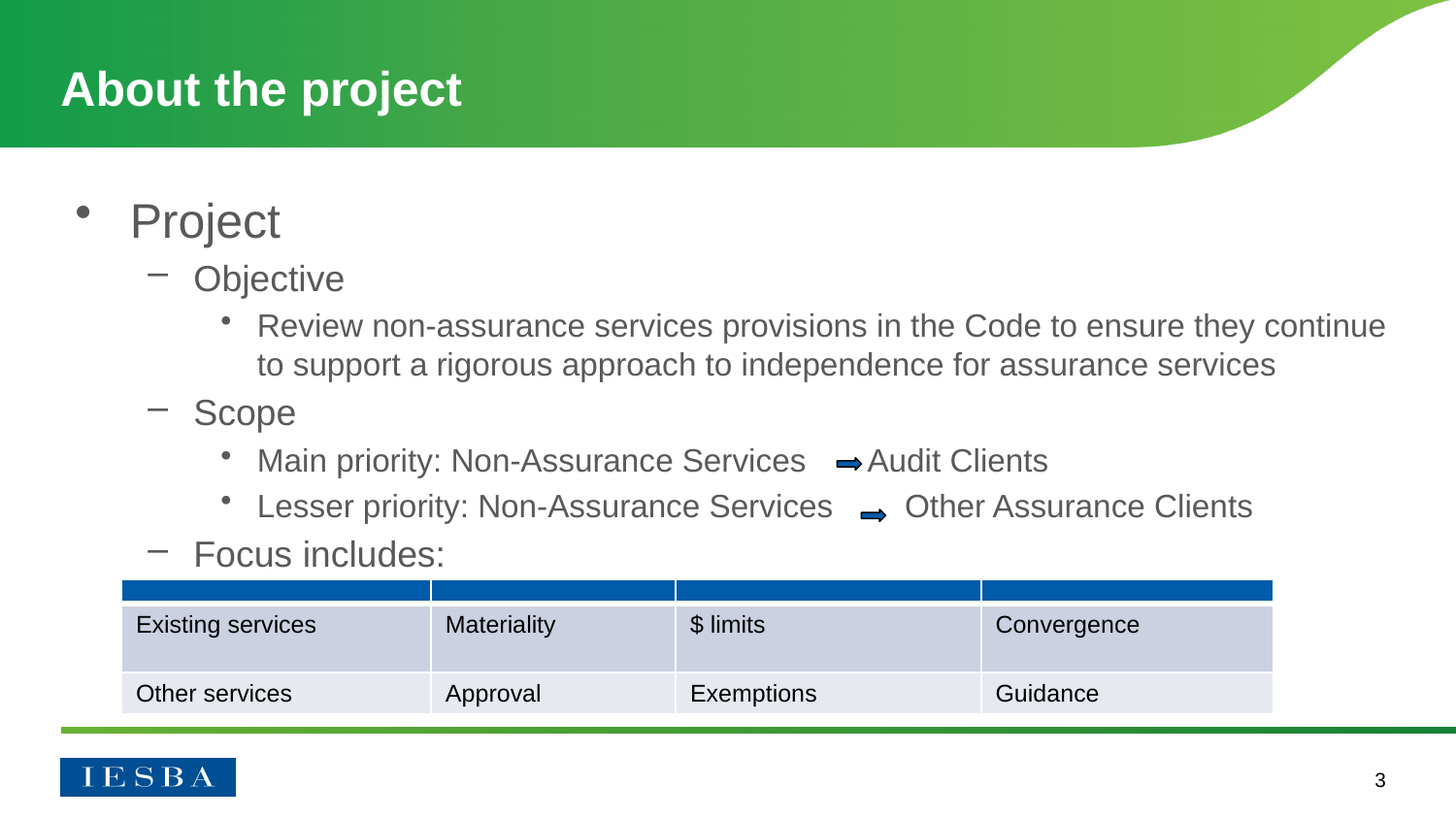

# About the project
Project
Objective
Review non-assurance services provisions in the Code to ensure they continue to support a rigorous approach to independence for assurance services
Scope
Main priority: Non-Assurance Services       Audit Clients
Lesser priority: Non-Assurance Services        Other Assurance Clients
Focus includes:

|  |  |  |  |
| --- | --- | --- | --- |
| Existing services | Materiality | $ limits | Convergence |
| Other services | Approval | Exemptions | Guidance |
3